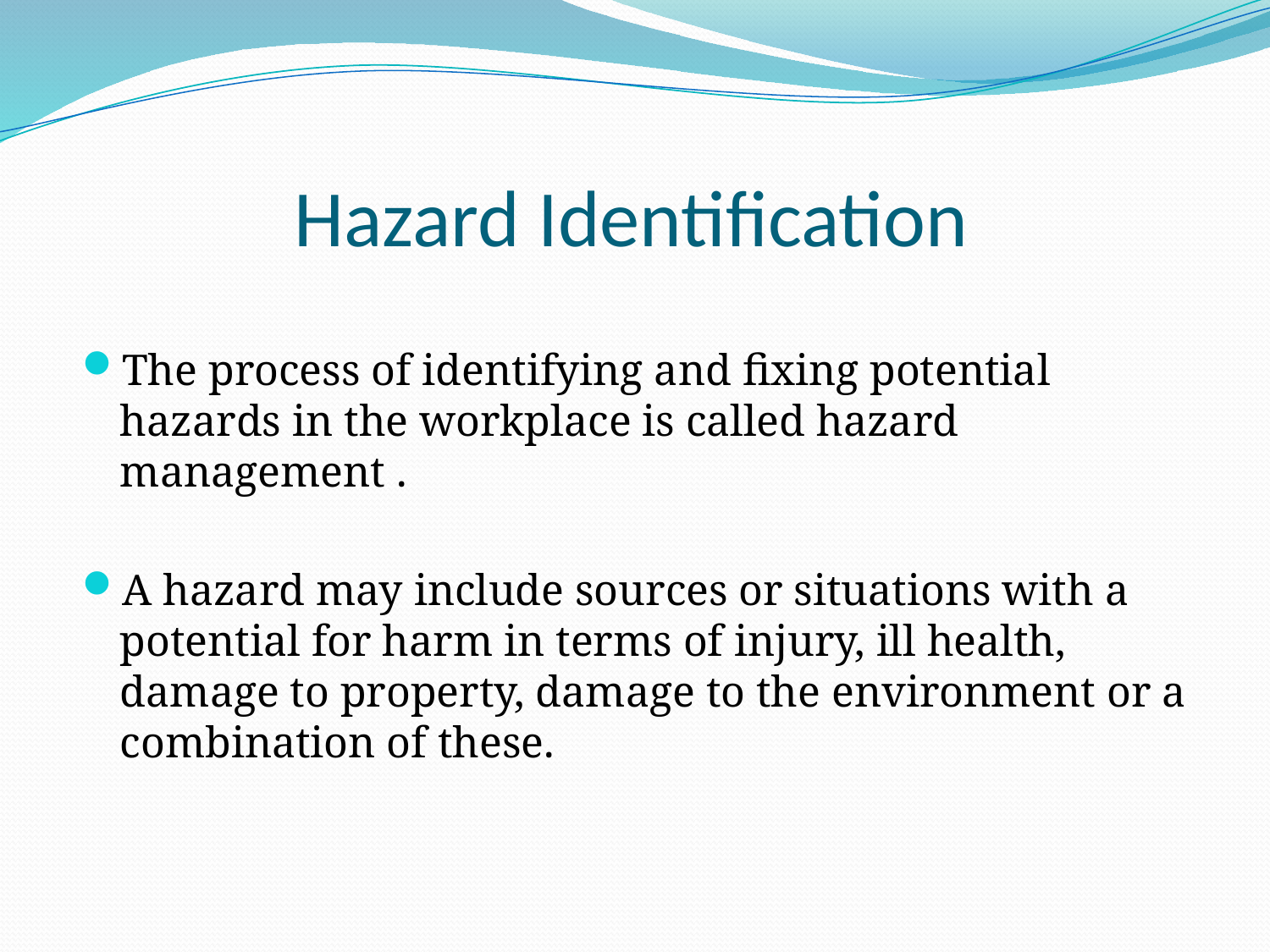

# Hazard Identification

The process of identifying and fixing potential hazards in the workplace is called hazard management .

A hazard may include sources or situations with a potential for harm in terms of injury, ill health, damage to property, damage to the environment or a combination of these.